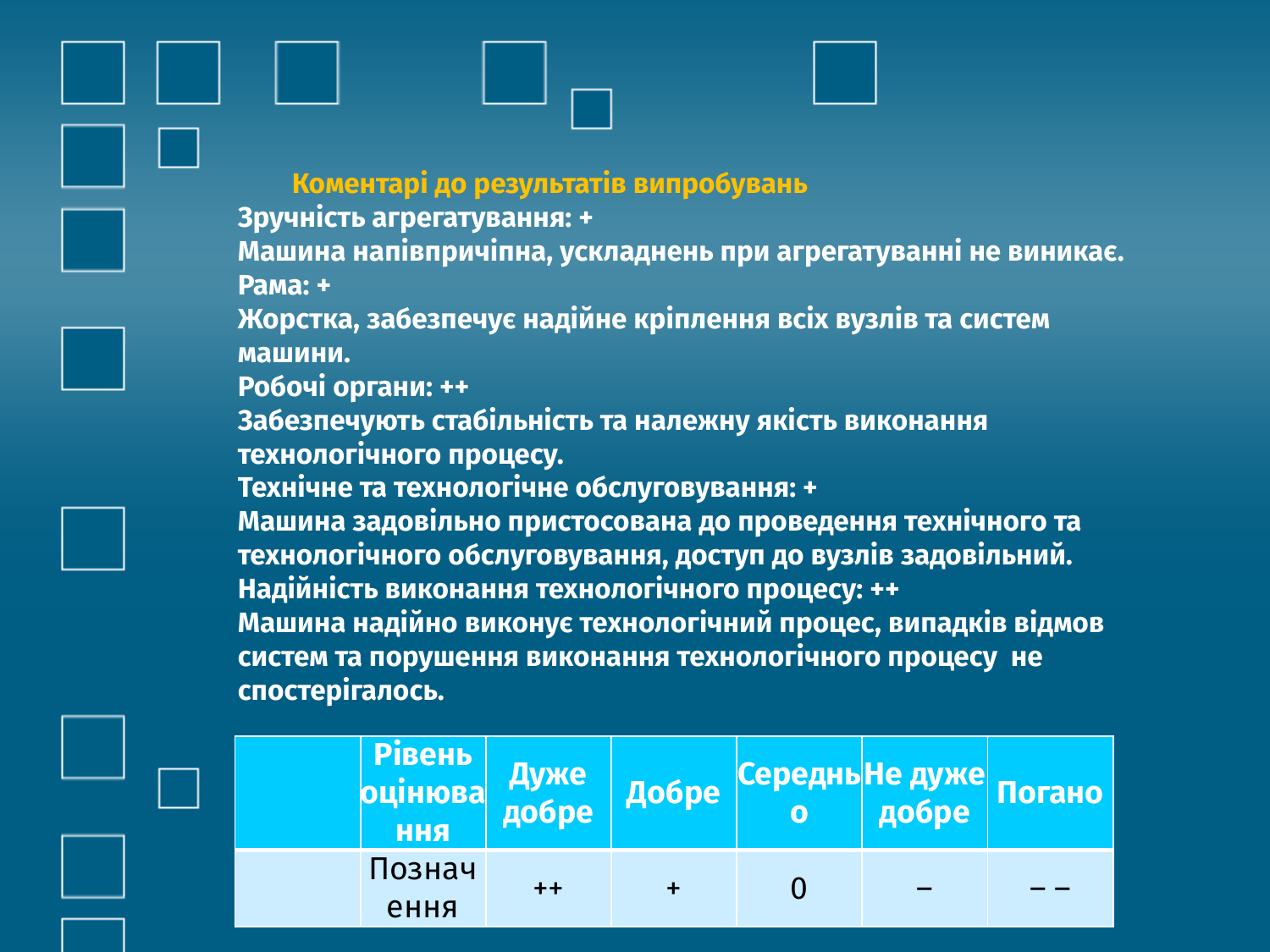

# Коментарі до результатів випробувань Зручність агрегатування: + Машина напівпричіпна, ускладнень при агрегатуванні не виникає. Рама: + Жорстка, забезпечує надійне кріплення всіх вузлів та систем машини. Робочі органи: ++ Забезпечують стабільність та належну якість виконання технологічного процесу. Технічне та технологічне обслуговування: + Машина задовільно пристосована до проведення технічного та технологічного обслуговування, доступ до вузлів задовільний. Надійність виконання технологічного процесу: ++ Машина надійно виконує технологічний процес, випадків відмов систем та порушення виконання технологічного процесу  не спостерігалось.
|  | Рівень оцінювання | Дуже добре | Добре | Середньо | Не дуже добре | Погано |
| --- | --- | --- | --- | --- | --- | --- |
|  | Позначення | ++ | + | 0 | – | – – |